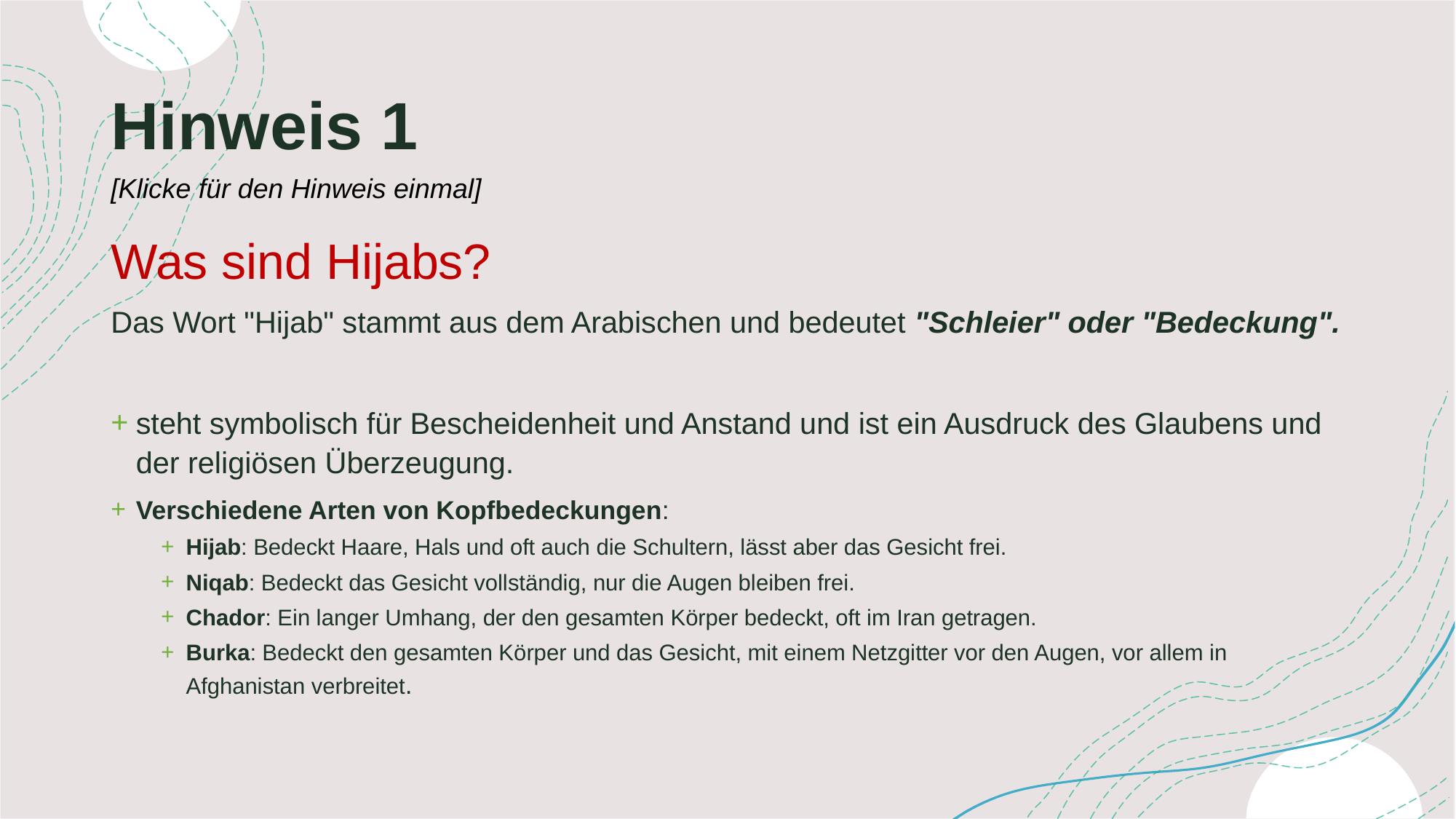

# Hinweis 1
[Klicke für den Hinweis einmal]
Was sind Hijabs?
Das Wort "Hijab" stammt aus dem Arabischen und bedeutet "Schleier" oder "Bedeckung".

steht symbolisch für Bescheidenheit und Anstand und ist ein Ausdruck des Glaubens und der religiösen Überzeugung.
Verschiedene Arten von Kopfbedeckungen:
Hijab: Bedeckt Haare, Hals und oft auch die Schultern, lässt aber das Gesicht frei.
Niqab: Bedeckt das Gesicht vollständig, nur die Augen bleiben frei.
Chador: Ein langer Umhang, der den gesamten Körper bedeckt, oft im Iran getragen.
Burka: Bedeckt den gesamten Körper und das Gesicht, mit einem Netzgitter vor den Augen, vor allem in Afghanistan verbreitet.